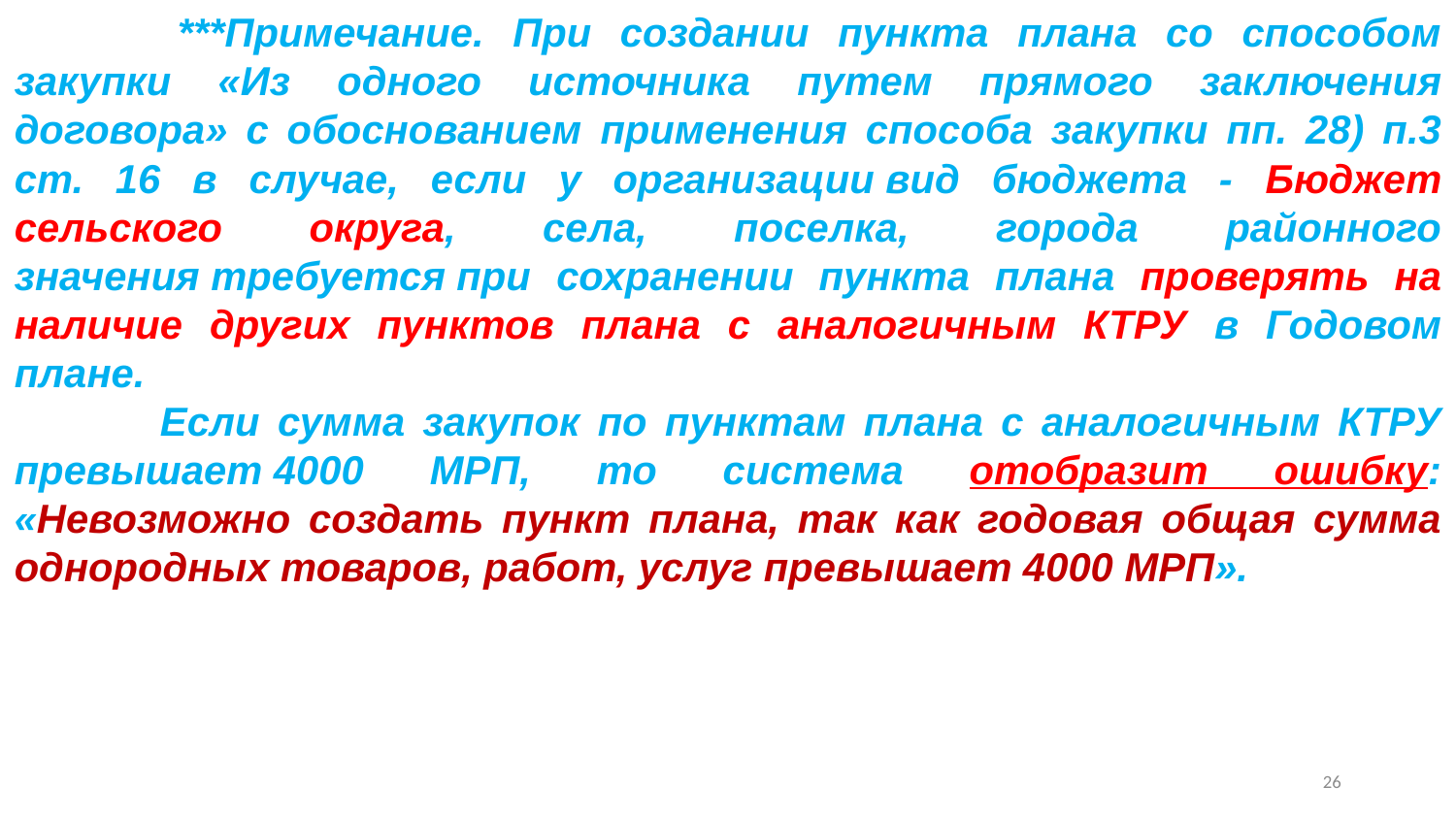

***Примечание. При создании пункта плана со способом закупки «Из одного источника путем прямого заключения договора» с обоснованием применения способа закупки пп. 28) п.3 ст. 16 в случае, если у организации вид бюджета - Бюджет сельского округа, села, поселка, города районного значения требуется при сохранении пункта плана проверять на наличие других пунктов плана с аналогичным КТРУ в Годовом плане.
	Если сумма закупок по пунктам плана с аналогичным КТРУ превышает 4000 МРП, то система отобразит ошибку: «Невозможно создать пункт плана, так как годовая общая сумма однородных товаров, работ, услуг превышает 4000 МРП».
26